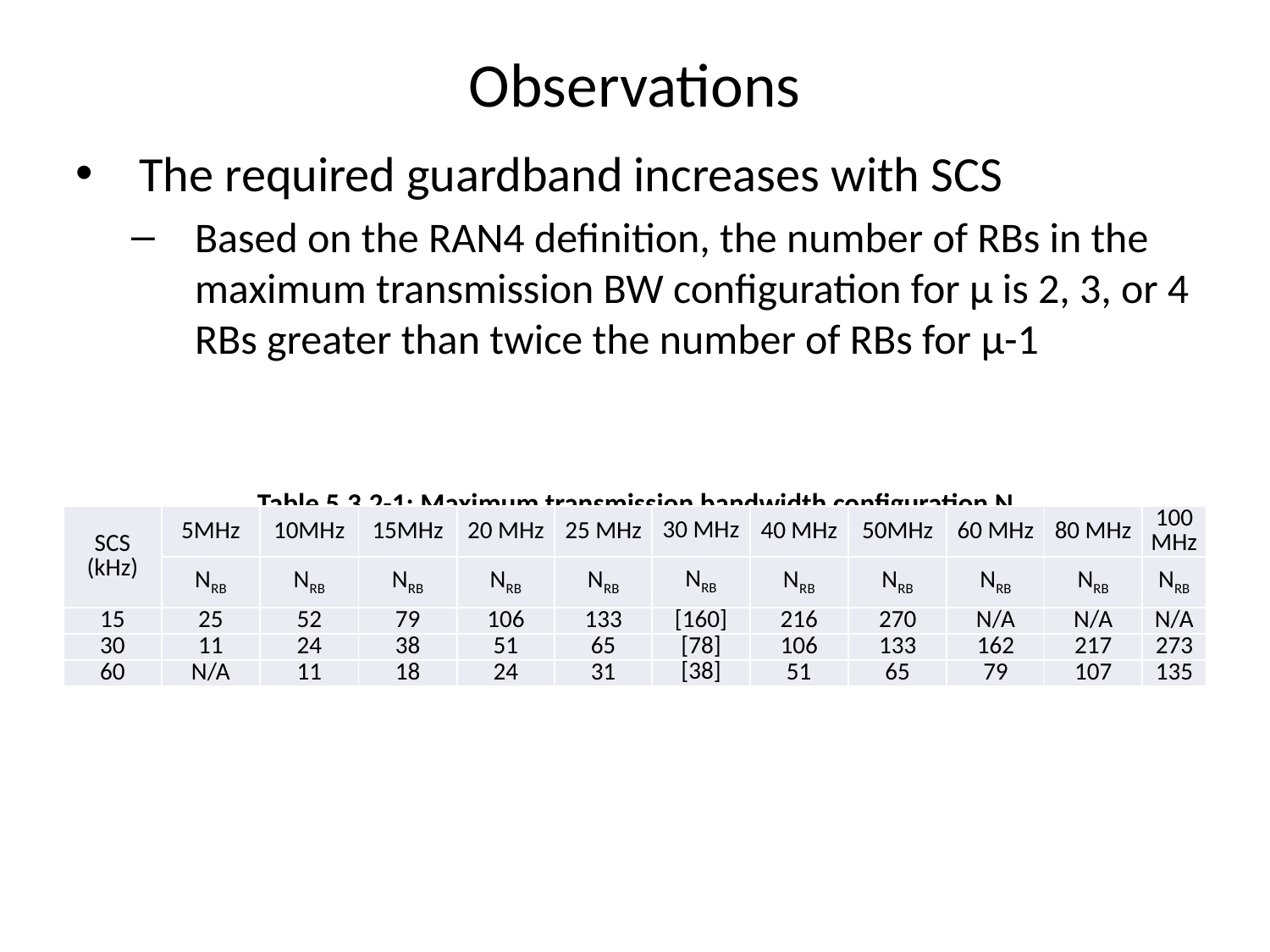

# Observations
The required guardband increases with SCS
Based on the RAN4 definition, the number of RBs in the maximum transmission BW configuration for μ is 2, 3, or 4 RBs greater than twice the number of RBs for μ-1

Table 5.3.2-1: Maximum transmission bandwidth configuration NRB

| SCS (kHz) | 5MHz | 10MHz | 15MHz | 20 MHz | 25 MHz | 30 MHz | 40 MHz | 50MHz | 60 MHz | 80 MHz | 100 MHz |
| --- | --- | --- | --- | --- | --- | --- | --- | --- | --- | --- | --- |
|  | NRB | NRB | NRB | NRB | NRB | NRB | NRB | NRB | NRB | NRB | NRB |
| 15 | 25 | 52 | 79 | 106 | 133 | [160] | 216 | 270 | N/A | N/A | N/A |
| 30 | 11 | 24 | 38 | 51 | 65 | [78] | 106 | 133 | 162 | 217 | 273 |
| 60 | N/A | 11 | 18 | 24 | 31 | [38] | 51 | 65 | 79 | 107 | 135 |